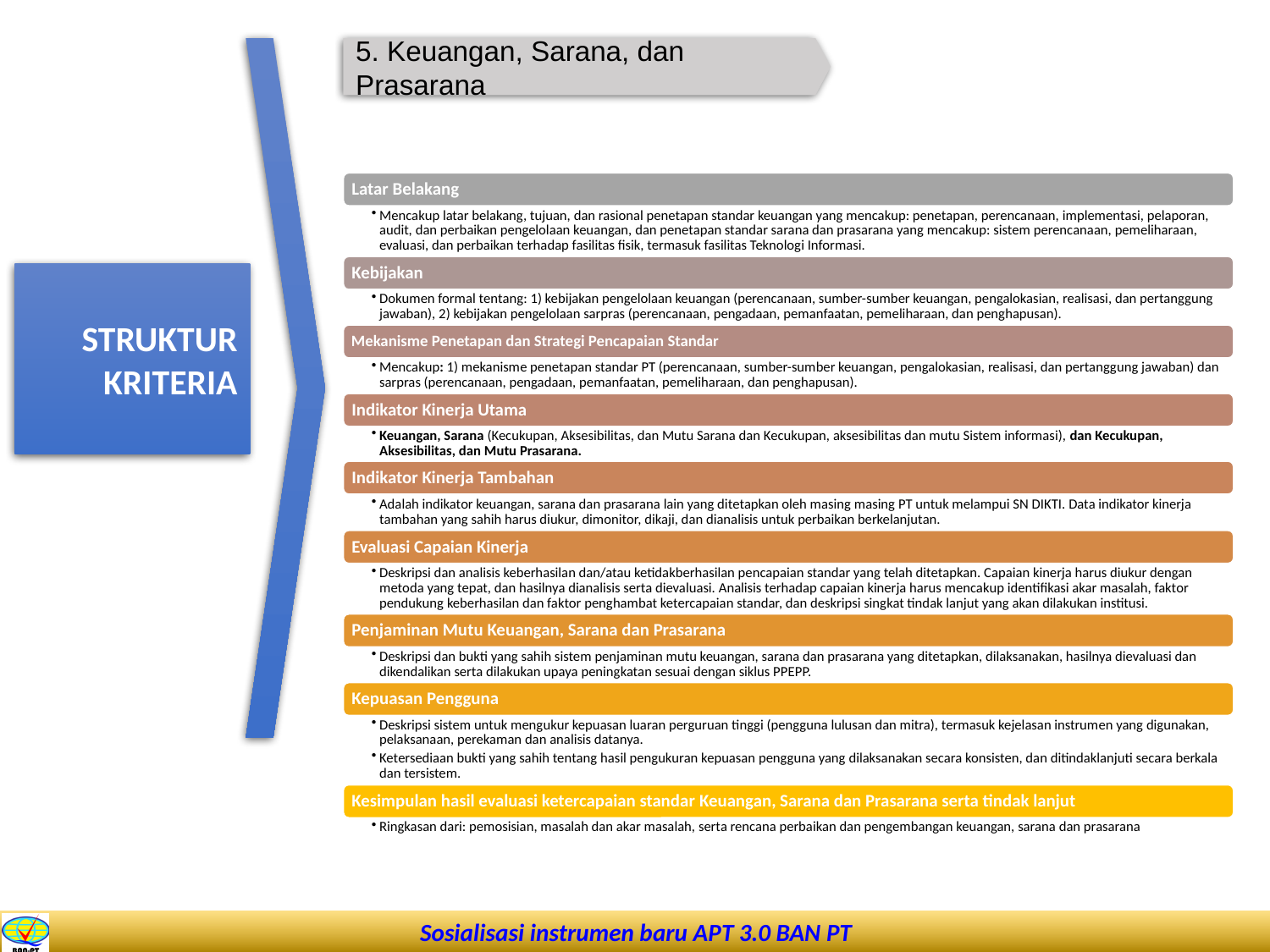

5. Keuangan, Sarana, dan Prasarana
Latar Belakang
Mencakup latar belakang, tujuan, dan rasional penetapan standar keuangan yang mencakup: penetapan, perencanaan, implementasi, pelaporan, audit, dan perbaikan pengelolaan keuangan, dan penetapan standar sarana dan prasarana yang mencakup: sistem perencanaan, pemeliharaan, evaluasi, dan perbaikan terhadap fasilitas fisik, termasuk fasilitas Teknologi Informasi.
Kebijakan
Dokumen formal tentang: 1) kebijakan pengelolaan keuangan (perencanaan, sumber-sumber keuangan, pengalokasian, realisasi, dan pertanggung jawaban), 2) kebijakan pengelolaan sarpras (perencanaan, pengadaan, pemanfaatan, pemeliharaan, dan penghapusan).
Mekanisme Penetapan dan Strategi Pencapaian Standar
Mencakup: 1) mekanisme penetapan standar PT (perencanaan, sumber-sumber keuangan, pengalokasian, realisasi, dan pertanggung jawaban) dan sarpras (perencanaan, pengadaan, pemanfaatan, pemeliharaan, dan penghapusan).
Indikator Kinerja Utama
Keuangan, Sarana (Kecukupan, Aksesibilitas, dan Mutu Sarana dan Kecukupan, aksesibilitas dan mutu Sistem informasi), dan Kecukupan, Aksesibilitas, dan Mutu Prasarana.
Indikator Kinerja Tambahan
Adalah indikator keuangan, sarana dan prasarana lain yang ditetapkan oleh masing masing PT untuk melampui SN DIKTI. Data indikator kinerja tambahan yang sahih harus diukur, dimonitor, dikaji, dan dianalisis untuk perbaikan berkelanjutan.
Evaluasi Capaian Kinerja
Deskripsi dan analisis keberhasilan dan/atau ketidakberhasilan pencapaian standar yang telah ditetapkan. Capaian kinerja harus diukur dengan metoda yang tepat, dan hasilnya dianalisis serta dievaluasi. Analisis terhadap capaian kinerja harus mencakup identifikasi akar masalah, faktor pendukung keberhasilan dan faktor penghambat ketercapaian standar, dan deskripsi singkat tindak lanjut yang akan dilakukan institusi.
Penjaminan Mutu Keuangan, Sarana dan Prasarana
Deskripsi dan bukti yang sahih sistem penjaminan mutu keuangan, sarana dan prasarana yang ditetapkan, dilaksanakan, hasilnya dievaluasi dan dikendalikan serta dilakukan upaya peningkatan sesuai dengan siklus PPEPP.
Kepuasan Pengguna
Deskripsi sistem untuk mengukur kepuasan luaran perguruan tinggi (pengguna lulusan dan mitra), termasuk kejelasan instrumen yang digunakan, pelaksanaan, perekaman dan analisis datanya.
Ketersediaan bukti yang sahih tentang hasil pengukuran kepuasan pengguna yang dilaksanakan secara konsisten, dan ditindaklanjuti secara berkala dan tersistem.
Kesimpulan hasil evaluasi ketercapaian standar Keuangan, Sarana dan Prasarana serta tindak lanjut
Ringkasan dari: pemosisian, masalah dan akar masalah, serta rencana perbaikan dan pengembangan keuangan, sarana dan prasarana
STRUKTUR KRITERIA